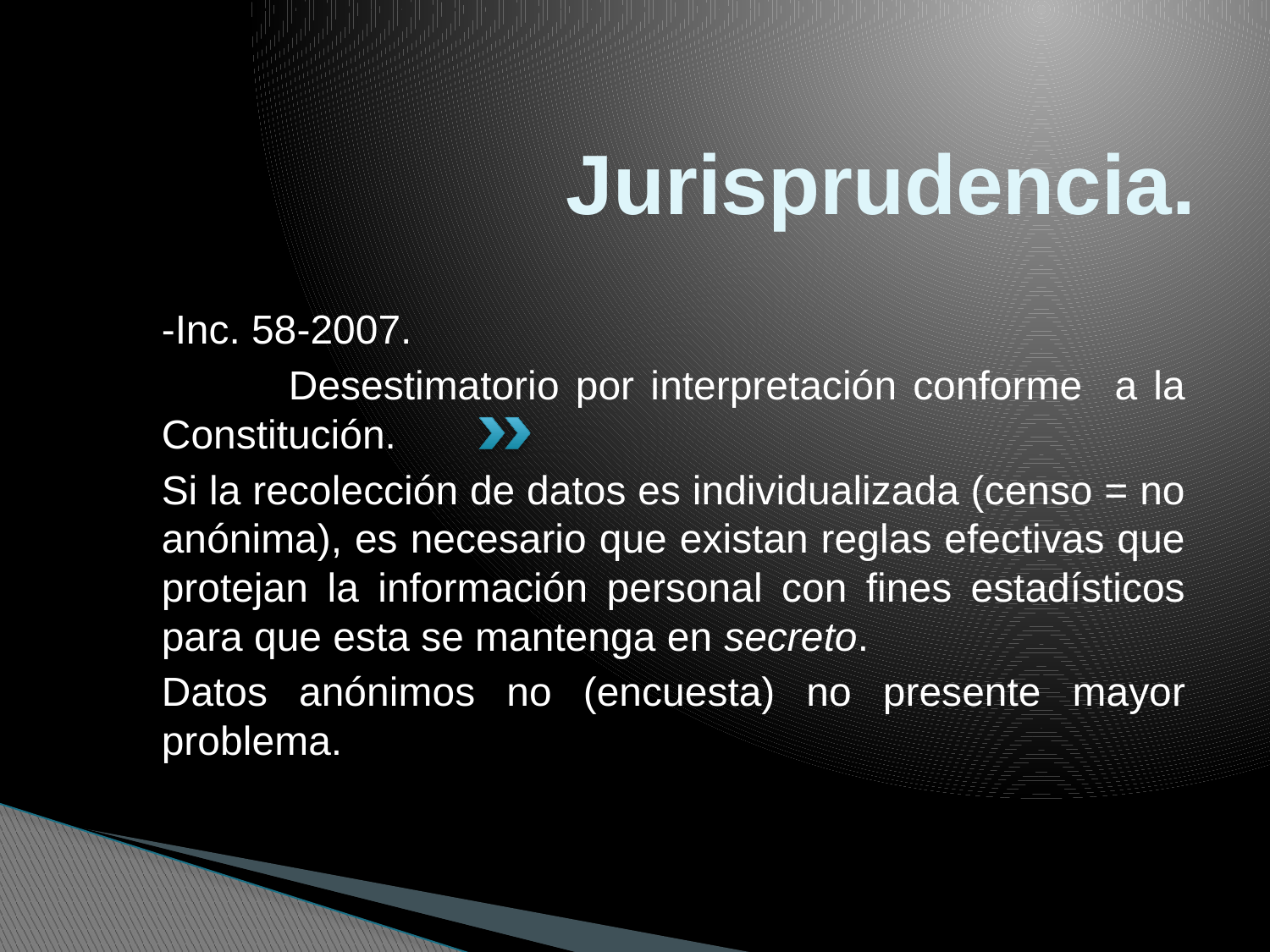

# Jurisprudencia.
-Inc. 58-2007.
	Desestimatorio por interpretación conforme  a la Constitución.
Si la recolección de datos es individualizada (censo = no anónima), es necesario que existan reglas efectivas que protejan la información personal con fines estadísticos para que esta se mantenga en secreto.
Datos anónimos no (encuesta) no presente mayor problema.